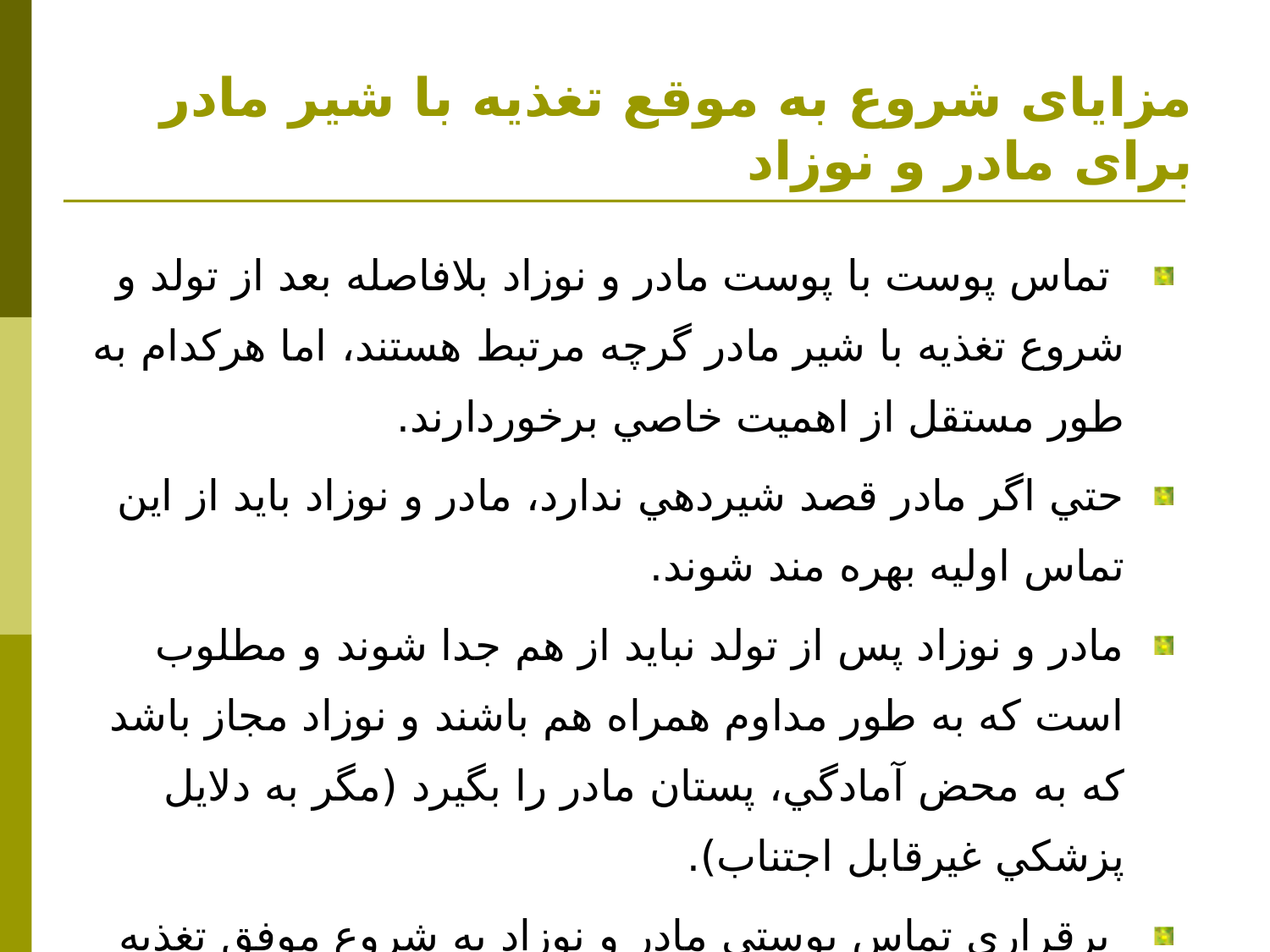

# مزایای شروع به موقع تغذیه با شیر مادر برای مادر و نوزاد
 تماس پوست با پوست مادر و نوزاد بلافاصله بعد از تولد و شروع تغذيه با شير مادر گرچه مرتبط هستند، اما هركدام به طور مستقل از اهميت خاصي برخوردارند.
حتي اگر مادر قصد شيردهي ندارد، مادر و نوزاد بايد از اين تماس اوليه بهره مند شوند.
مادر و نوزاد پس از تولد نبايد از هم جدا شوند و مطلوب است كه به طور مداوم همراه هم باشند و نوزاد مجاز باشد كه به محض آمادگي، پستان مادر را بگيرد (مگر به دلايل پزشكي غيرقابل اجتناب).
 برقراری تماس پوستی مادر و نوزاد به شروع موفق تغذیه انحصاری با شیر مادر کمک می کند.